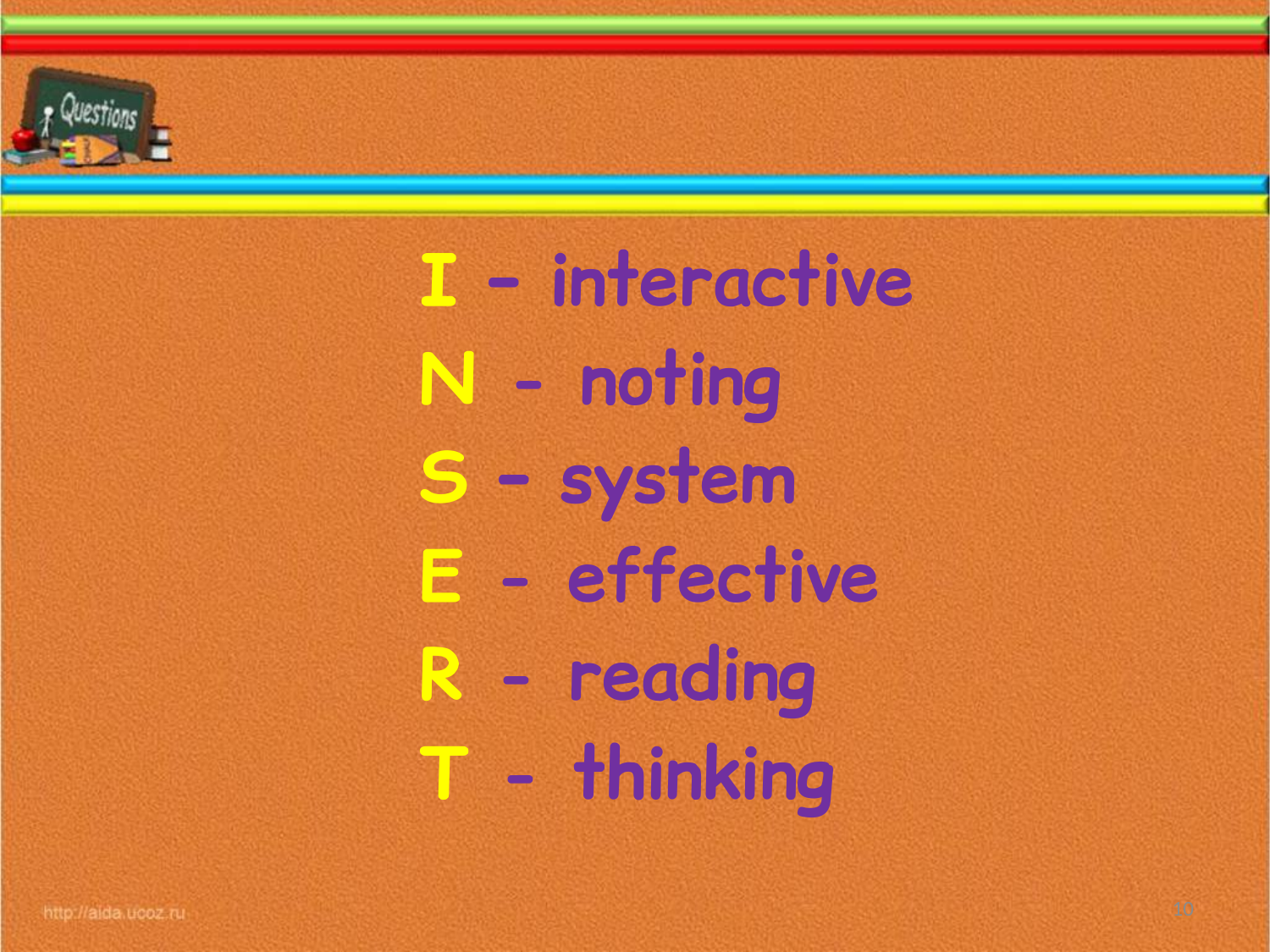

I – interactive
N - noting
S – system
E - effective
R - reading
T - thinking
10